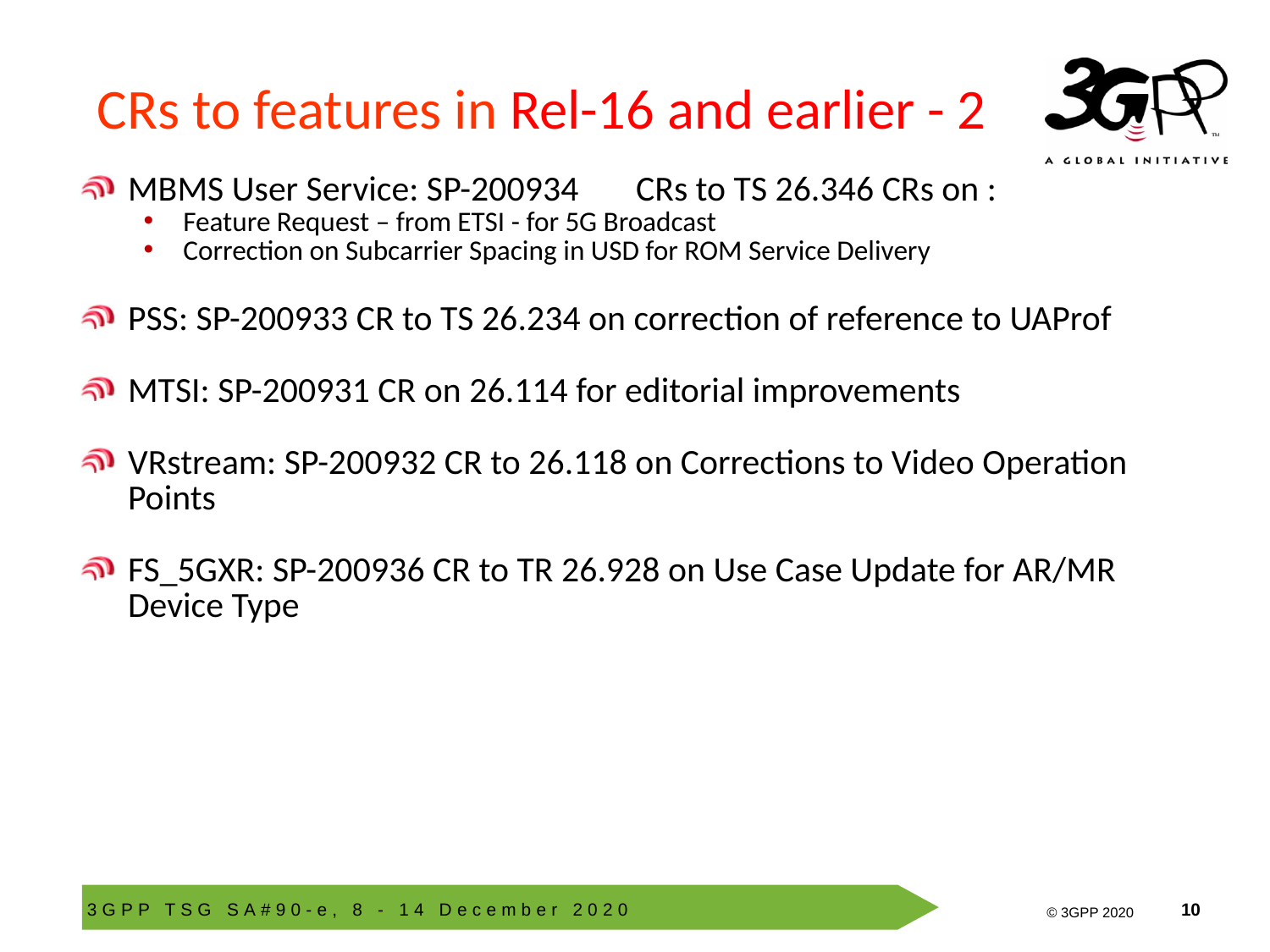

# CRs to features in Rel-16 and earlier - 2
MBMS User Service: SP-200934	CRs to TS 26.346 CRs on :
Feature Request – from ETSI - for 5G Broadcast
Correction on Subcarrier Spacing in USD for ROM Service Delivery

PSS: SP-200933 CR to TS 26.234 on correction of reference to UAProf

MTSI: SP-200931 CR on 26.114 for editorial improvements

VRstream: SP-200932 CR to 26.118 on Corrections to Video Operation Points

FS_5GXR: SP-200936 CR to TR 26.928 on Use Case Update for AR/MR Device Type